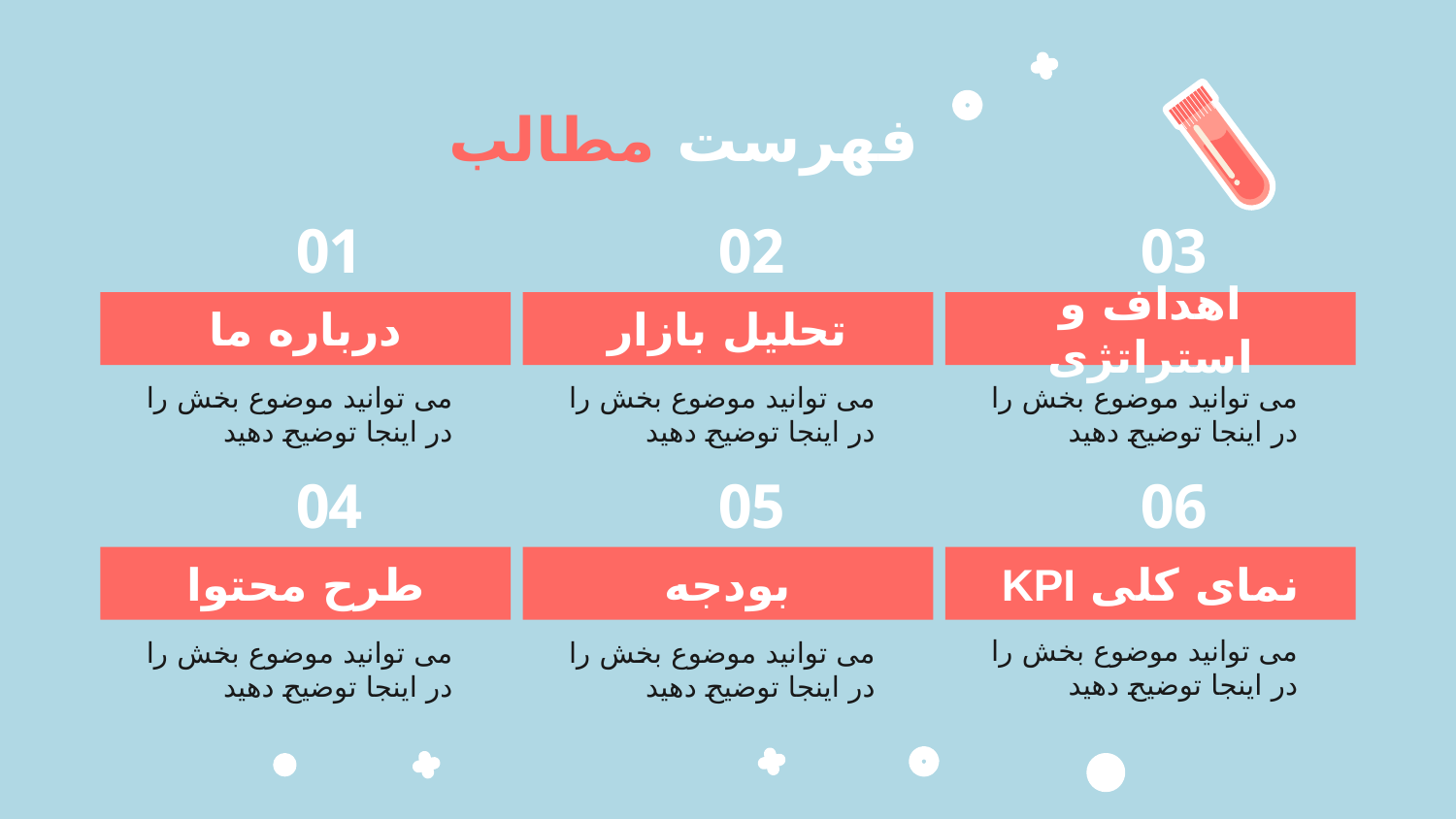

# فهرست مطالب
01
02
03
درباره ما
تحلیل بازار
اهداف و استراتژی
می توانید موضوع بخش را در اینجا توضیح دهید
می توانید موضوع بخش را در اینجا توضیح دهید
می توانید موضوع بخش را در اینجا توضیح دهید
04
05
06
نمای کلی KPI
طرح محتوا
بودجه
می توانید موضوع بخش را در اینجا توضیح دهید
می توانید موضوع بخش را در اینجا توضیح دهید
می توانید موضوع بخش را در اینجا توضیح دهید